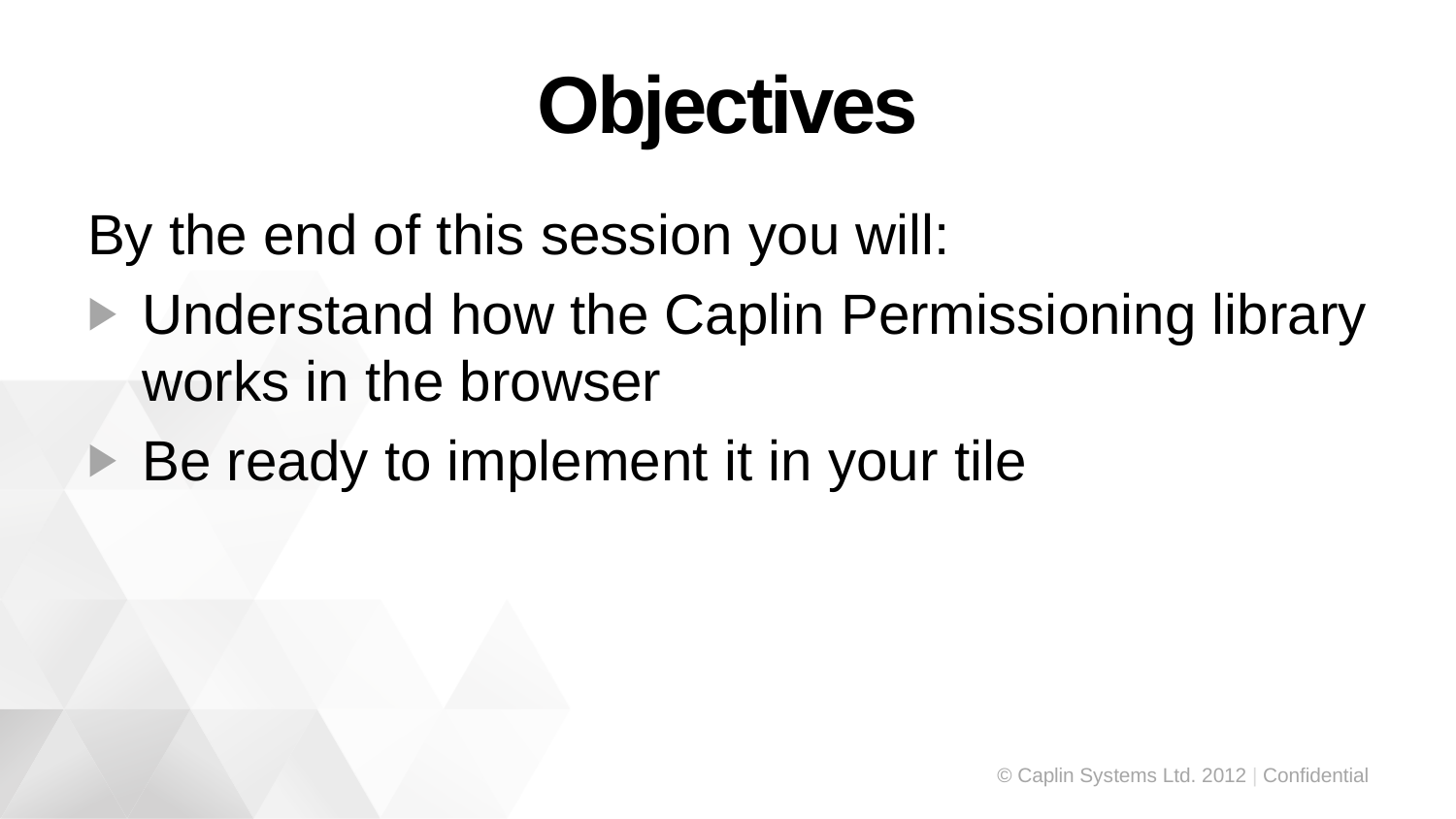

# Objectives
By the end of this session you will:
Understand how the Caplin Permissioning library works in the browser
Be ready to implement it in your tile